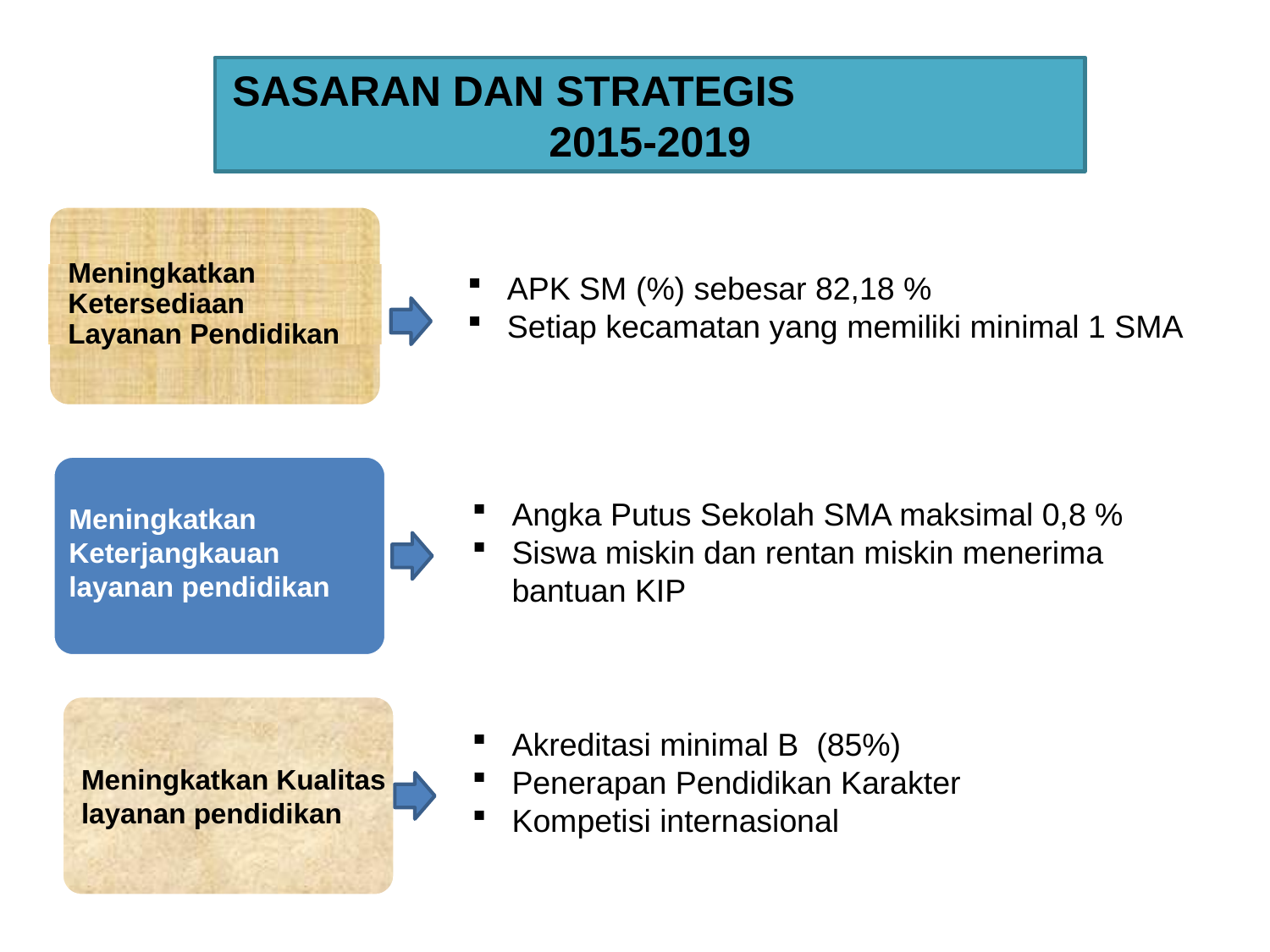

SASARAN DAN STRATEGIS                        2015-2019

Meningkatkan  Ketersediaan Layanan Pendidikan
APK SM (%) sebesar 82,18 %
Setiap kecamatan yang memiliki minimal 1 SMA

Meningkatkan Keterjangkauan layanan pendidikan
Angka Putus Sekolah SMA maksimal 0,8 %
Siswa miskin dan rentan miskin menerima bantuan KIP

Meningkatkan Kualitas  layanan pendidikan
Akreditasi minimal B  (85%)
Penerapan Pendidikan Karakter
Kompetisi internasional